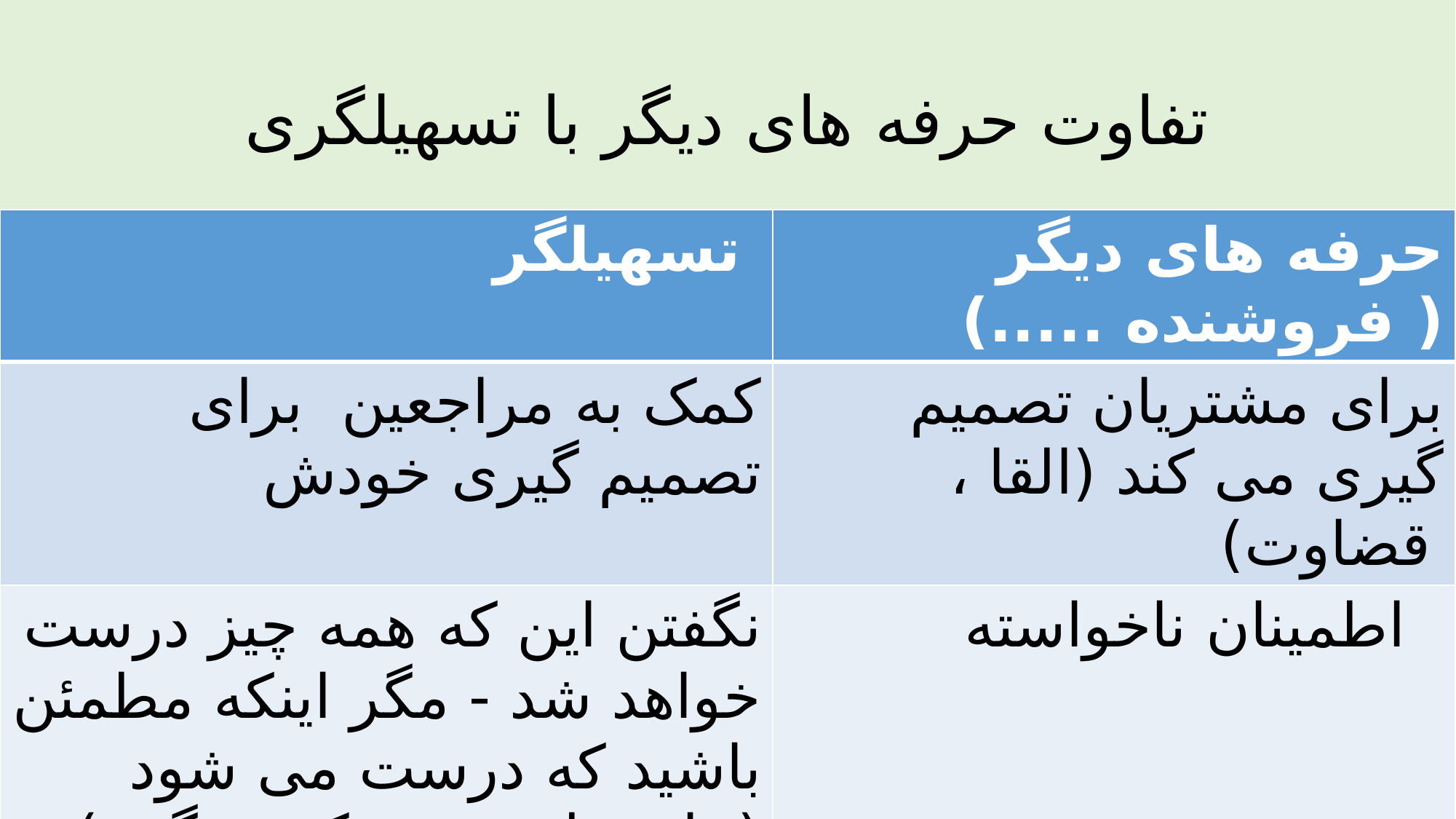

# تفاوت حرفه های دیگر با تسهیلگری
| تسهیلگر | حرفه های دیگر ( فروشنده .....) |
| --- | --- |
| کمک به مراجعین برای تصمیم گیری خودش | برای مشتریان تصمیم گیری می کند (القا ، قضاوت) |
| نگفتن این که همه چیز درست خواهد شد - مگر اینکه مطمئن باشید که درست می شود ( انسولین - سبک زندگی ) | اطمینان ناخواسته |